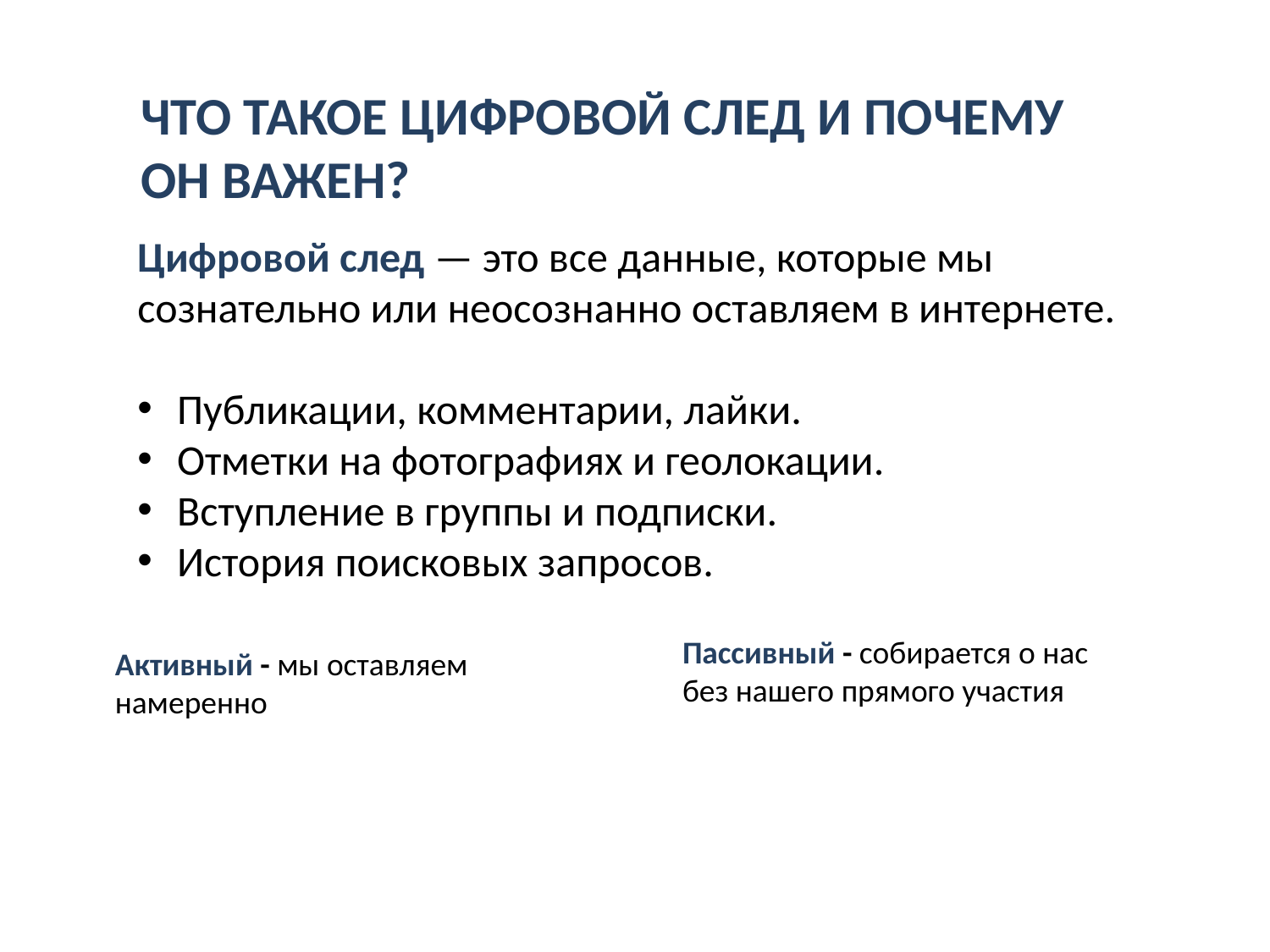

ЧТО ТАКОЕ ЦИФРОВОЙ СЛЕД И ПОЧЕМУ ОН ВАЖЕН?

Цифровой след — это все данные, которые мы сознательно или неосознанно оставляем в интернете.

Публикации, комментарии, лайки.
Отметки на фотографиях и геолокации.
Вступление в группы и подписки.
История поисковых запросов.
Пассивный - собирается о нас без нашего прямого участия
Активный - мы оставляем намеренно